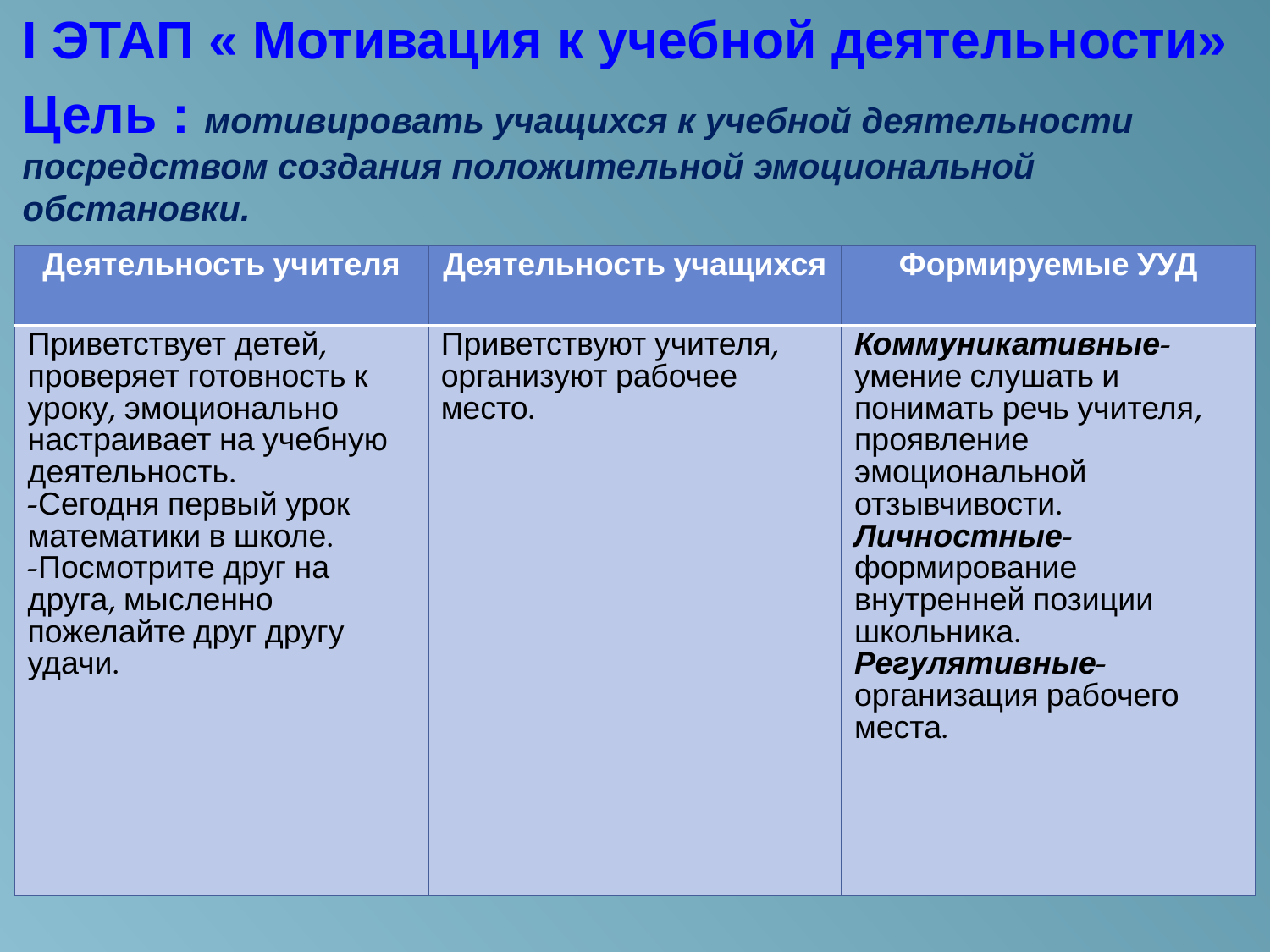

I ЭТАП « Мотивация к учебной деятельности»
Цель : мотивировать учащихся к учебной деятельности посредством создания положительной эмоциональной обстановки.

| Деятельность учителя | Деятельность учащихся | Формируемые УУД |
| --- | --- | --- |
| Приветствует детей, проверяет готовность к уроку, эмоционально настраивает на учебную деятельность. -Сегодня первый урок математики в школе. -Посмотрите друг на друга, мысленно пожелайте друг другу удачи. | Приветствуют учителя, организуют рабочее место. | Коммуникативные- умение слушать и понимать речь учителя, проявление эмоциональной отзывчивости. Личностные- формирование внутренней позиции школьника. Регулятивные- организация рабочего места. |